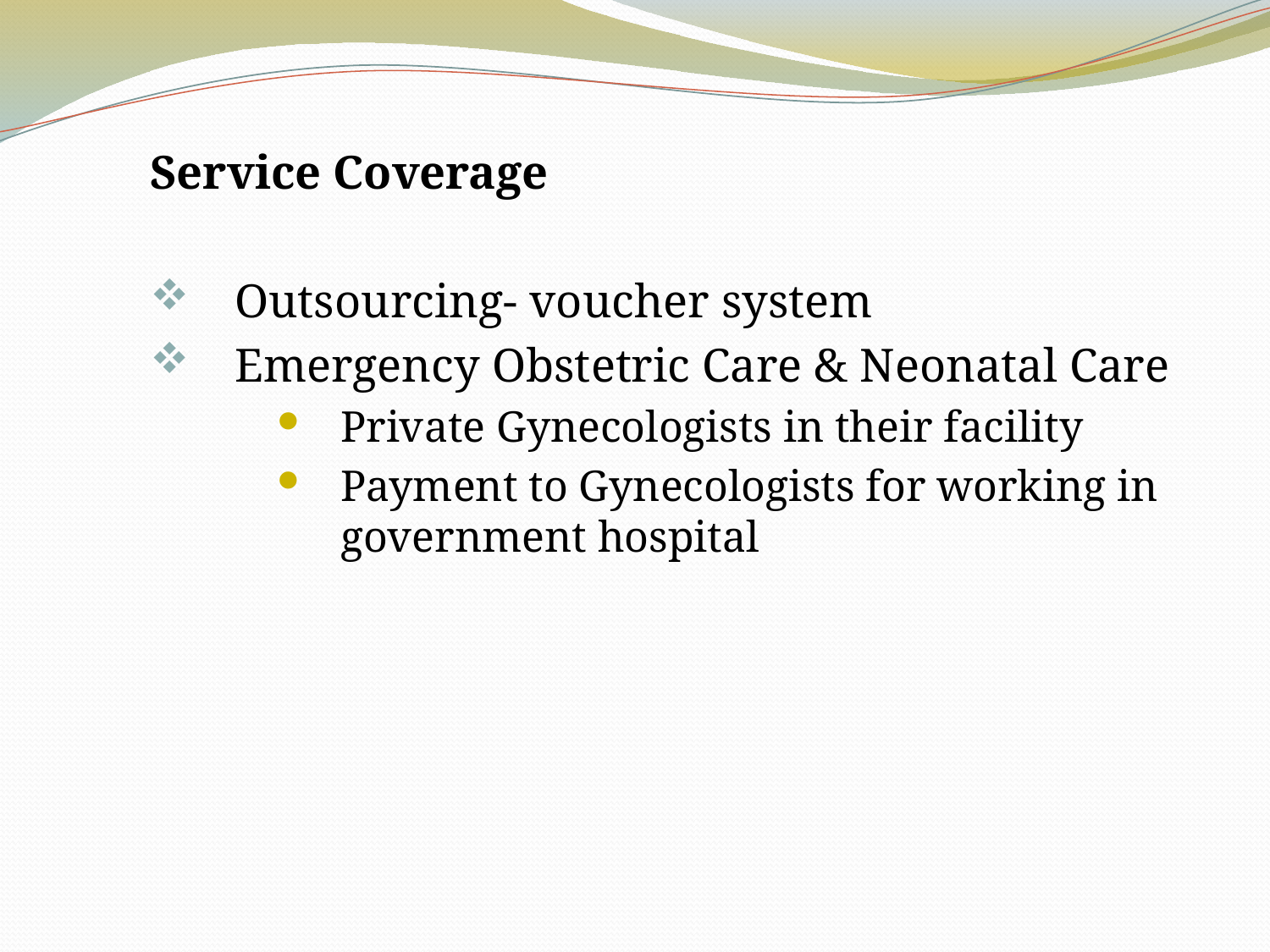

Service Coverage

Outsourcing- voucher system
Emergency Obstetric Care & Neonatal Care
Private Gynecologists in their facility
Payment to Gynecologists for working in government hospital